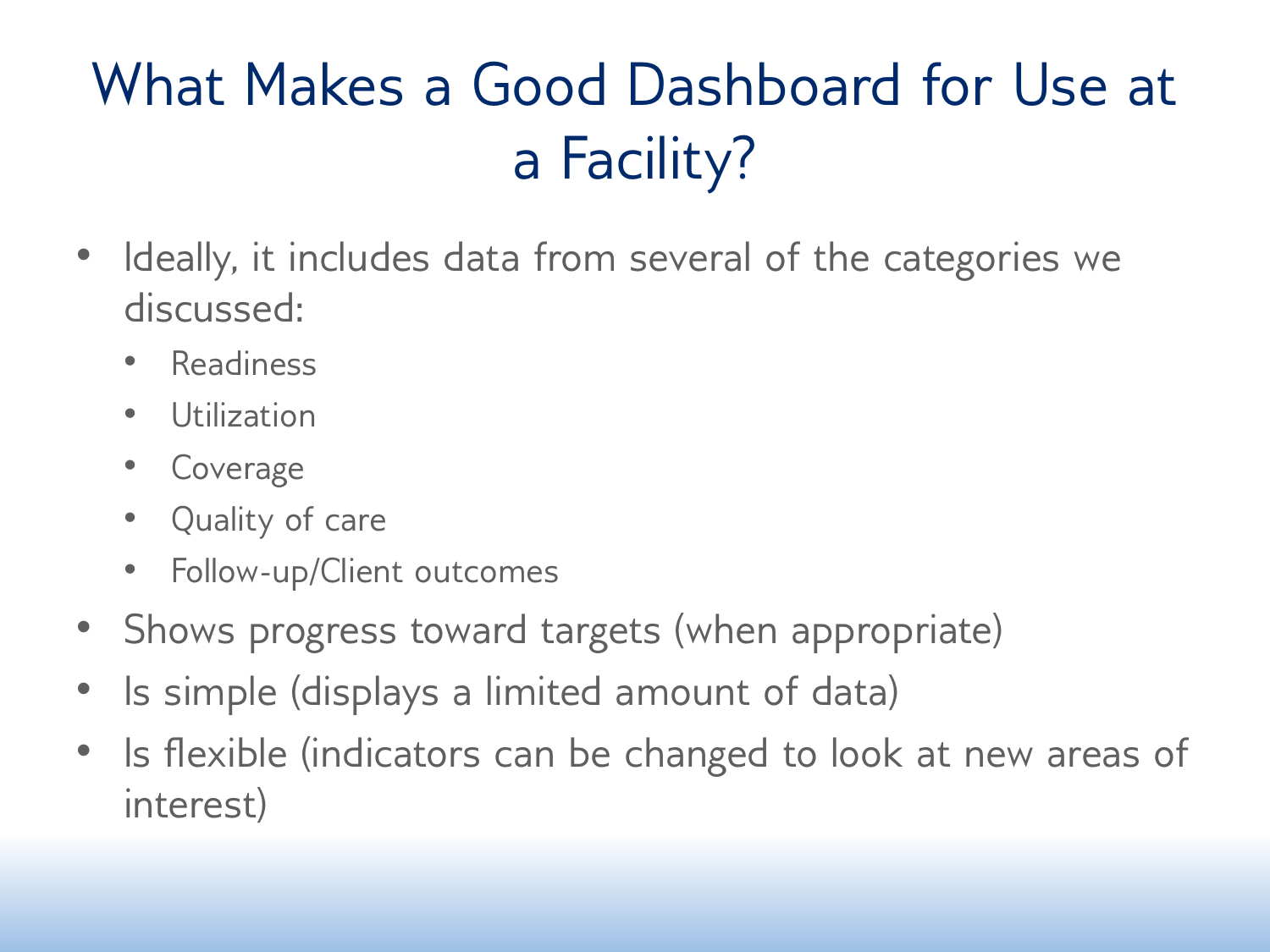

# What Makes a Good Dashboard for Use at a Facility?
Ideally, it includes data from several of the categories we discussed:
Readiness
Utilization
Coverage
Quality of care
Follow-up/Client outcomes
Shows progress toward targets (when appropriate)
Is simple (displays a limited amount of data)
Is flexible (indicators can be changed to look at new areas of interest)